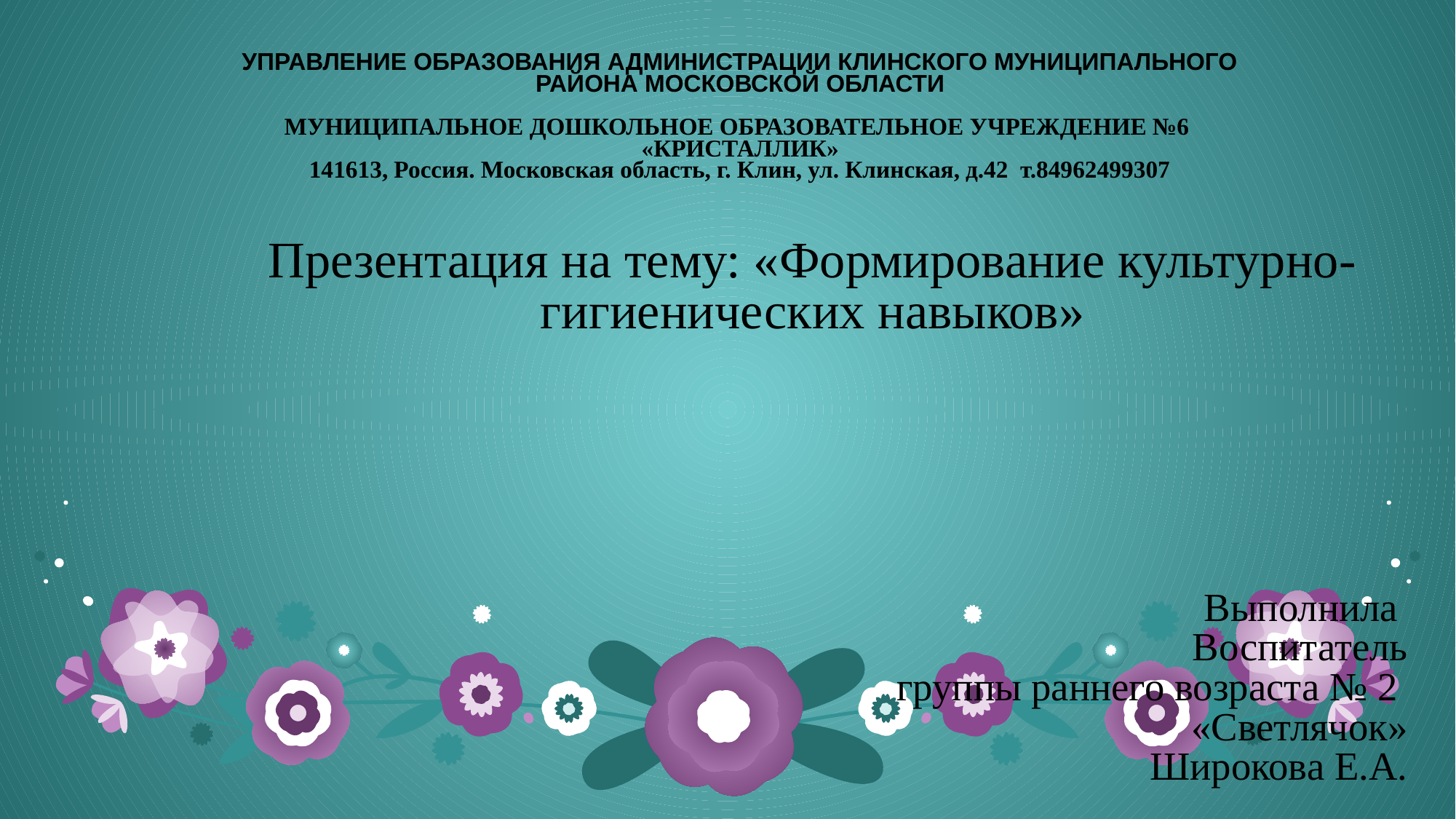

# УПРАВЛЕНИЕ ОБРАЗОВАНИЯ АДМИНИСТРАЦИИ КЛИНСКОГО МУНИЦИПАЛЬНОГО РАЙОНА МОСКОВСКОЙ ОБЛАСТИ   МУНИЦИПАЛЬНОЕ ДОШКОЛЬНОЕ ОБРАЗОВАТЕЛЬНОЕ УЧРЕЖДЕНИЕ №6 «КРИСТАЛЛИК» 141613, Россия. Московская область, г. Клин, ул. Клинская, д.42  т.84962499307
Презентация на тему: «Формирование культурно-гигиенических навыков»

Выполнила
Воспитатель
 группы раннего возраста № 2
«Светлячок»
Широкова Е.А.